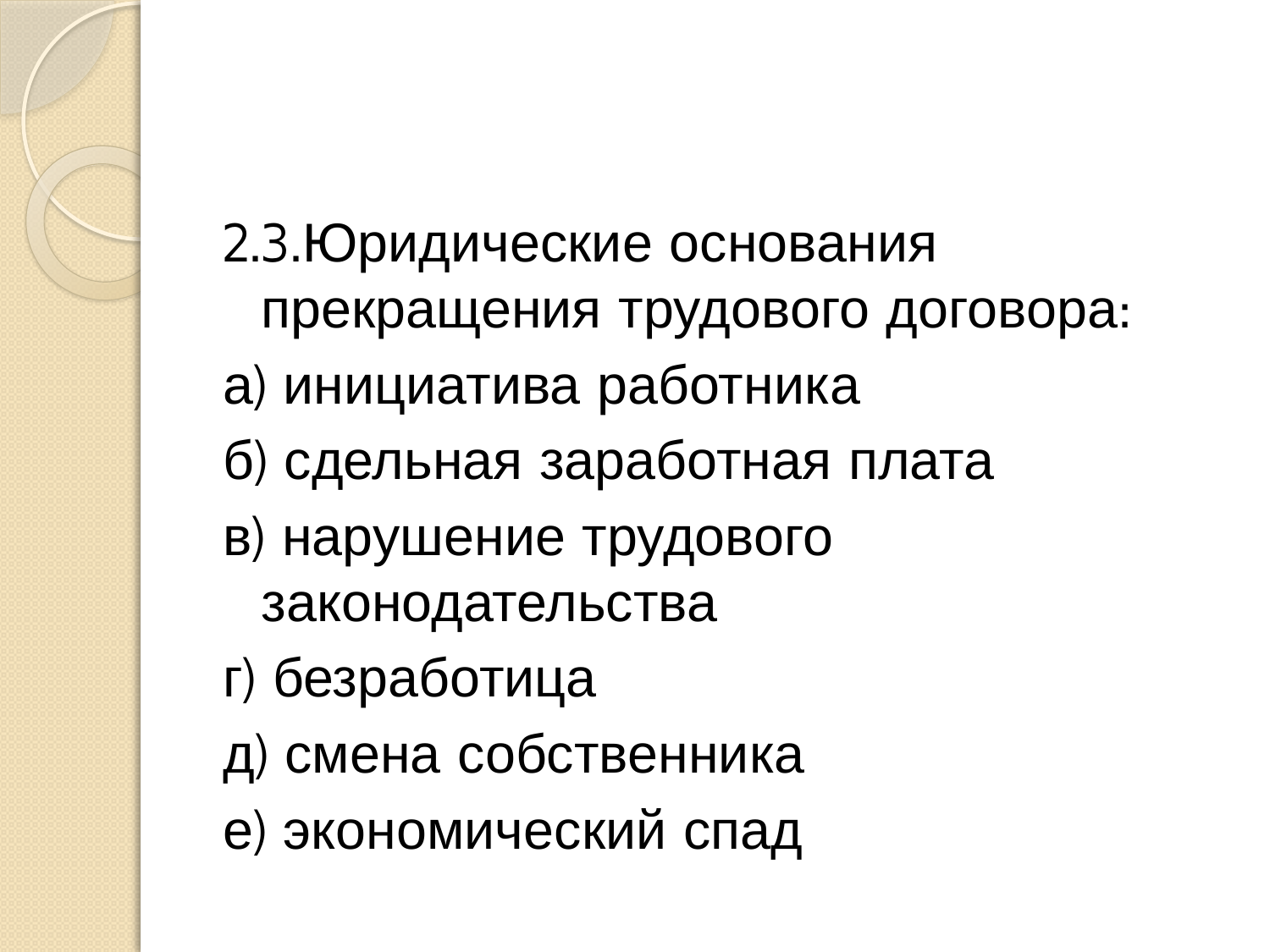

#
2.3.Юридические основания прекращения трудового договора:
а) инициатива работника
б) сдельная заработная плата
в) нарушение трудового законодательства
г) безработица
д) смена собственника
е) экономический спад